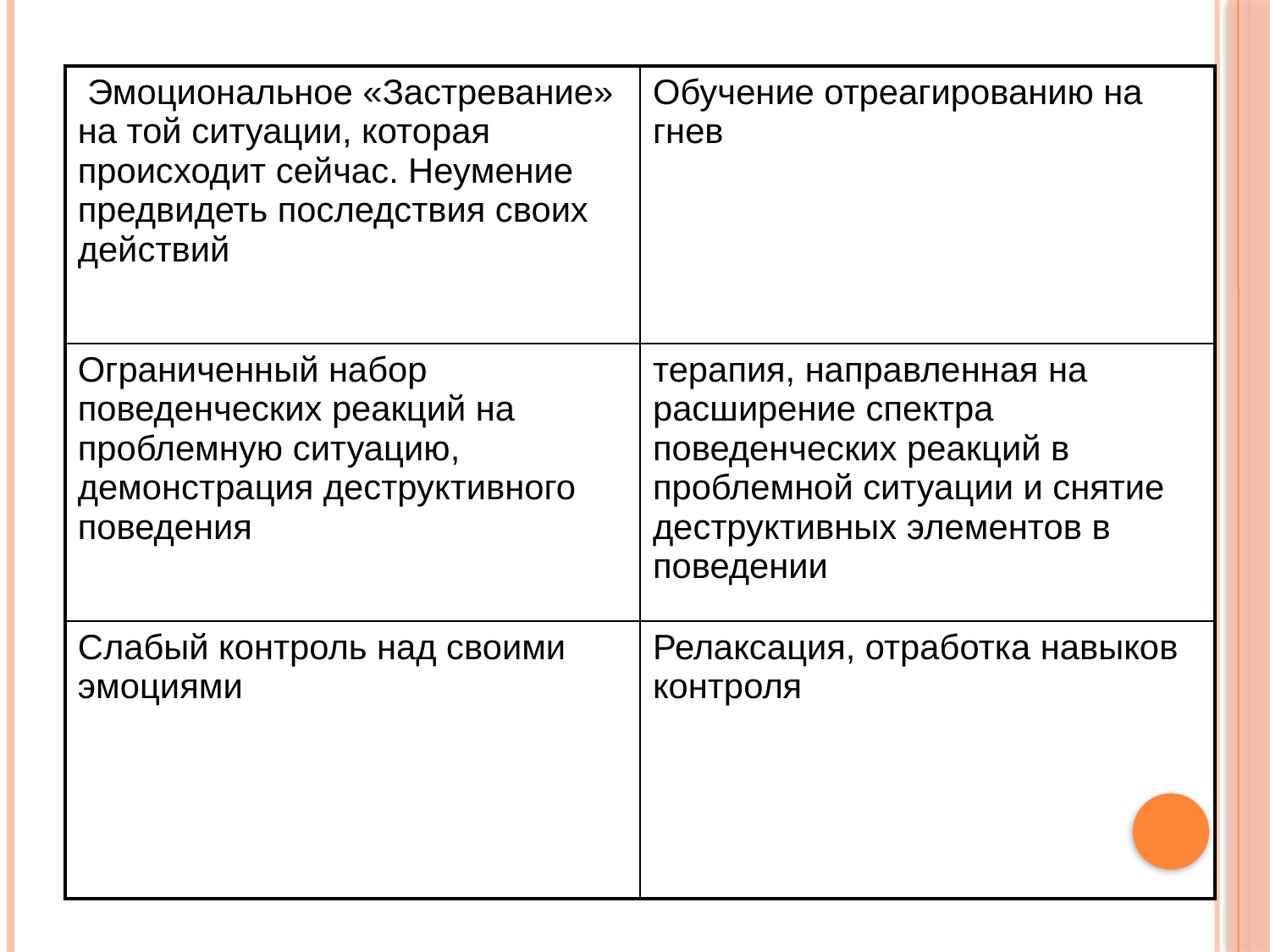

| Эмоциональное «Застревание» на той ситуации, которая происходит сейчас. Неумение предвидеть последствия своих действий | Обучение отреагированию на гнев |
| --- | --- |
| Ограниченный набор поведенческих реакций на проблемную ситуацию, демонстрация деструктивного поведения | терапия, направленная на расширение спектра поведенческих реакций в проблемной ситуации и снятие деструктивных элементов в поведении |
| Слабый контроль над своими эмоциями | Релаксация, отработка навыков контроля |